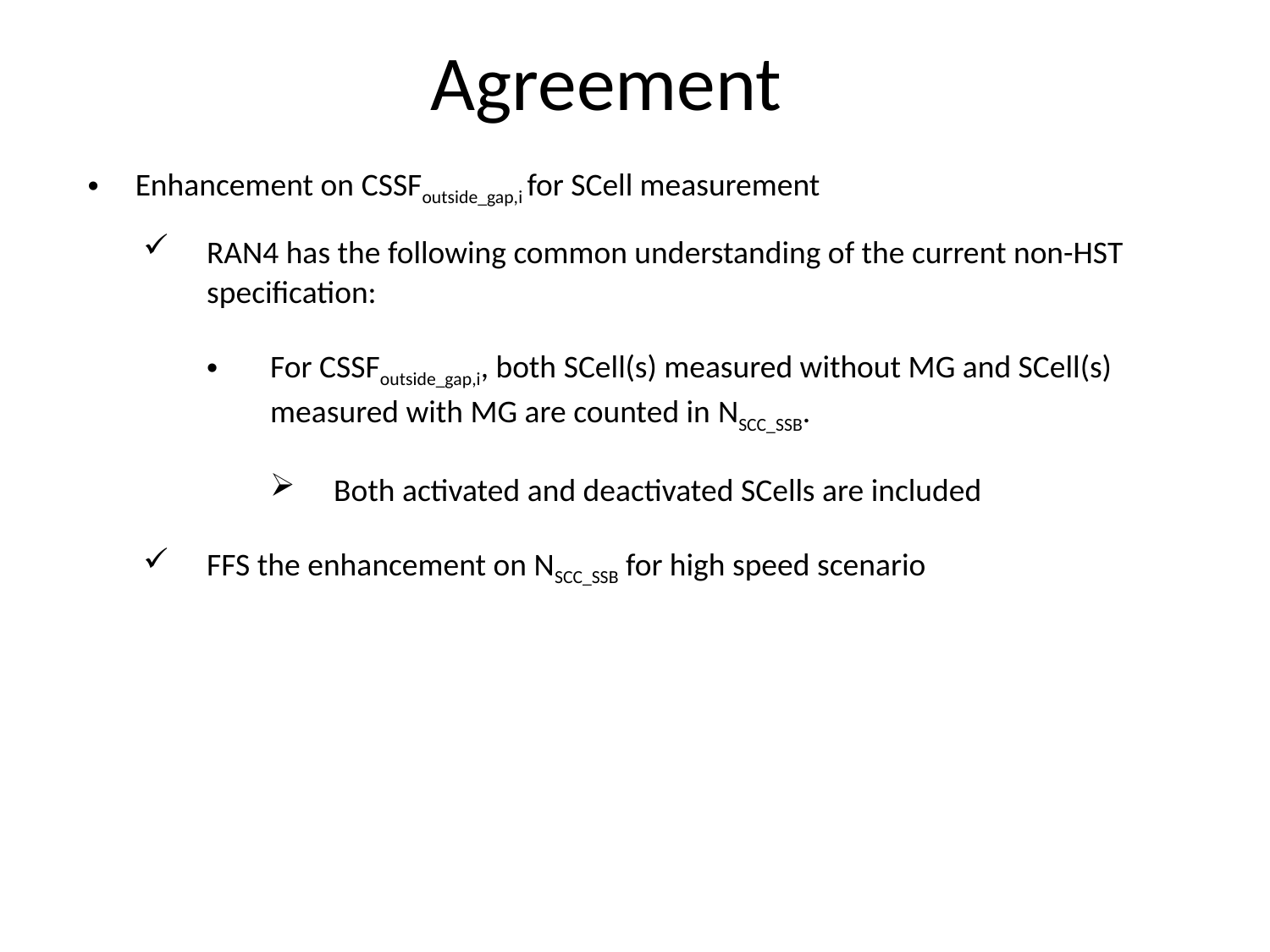

# Agreement
Enhancement on CSSFoutside_gap,i for SCell measurement
RAN4 has the following common understanding of the current non-HST specification:
For CSSFoutside_gap,i, both SCell(s) measured without MG and SCell(s) measured with MG are counted in NSCC_SSB.
Both activated and deactivated SCells are included
FFS the enhancement on NSCC_SSB for high speed scenario